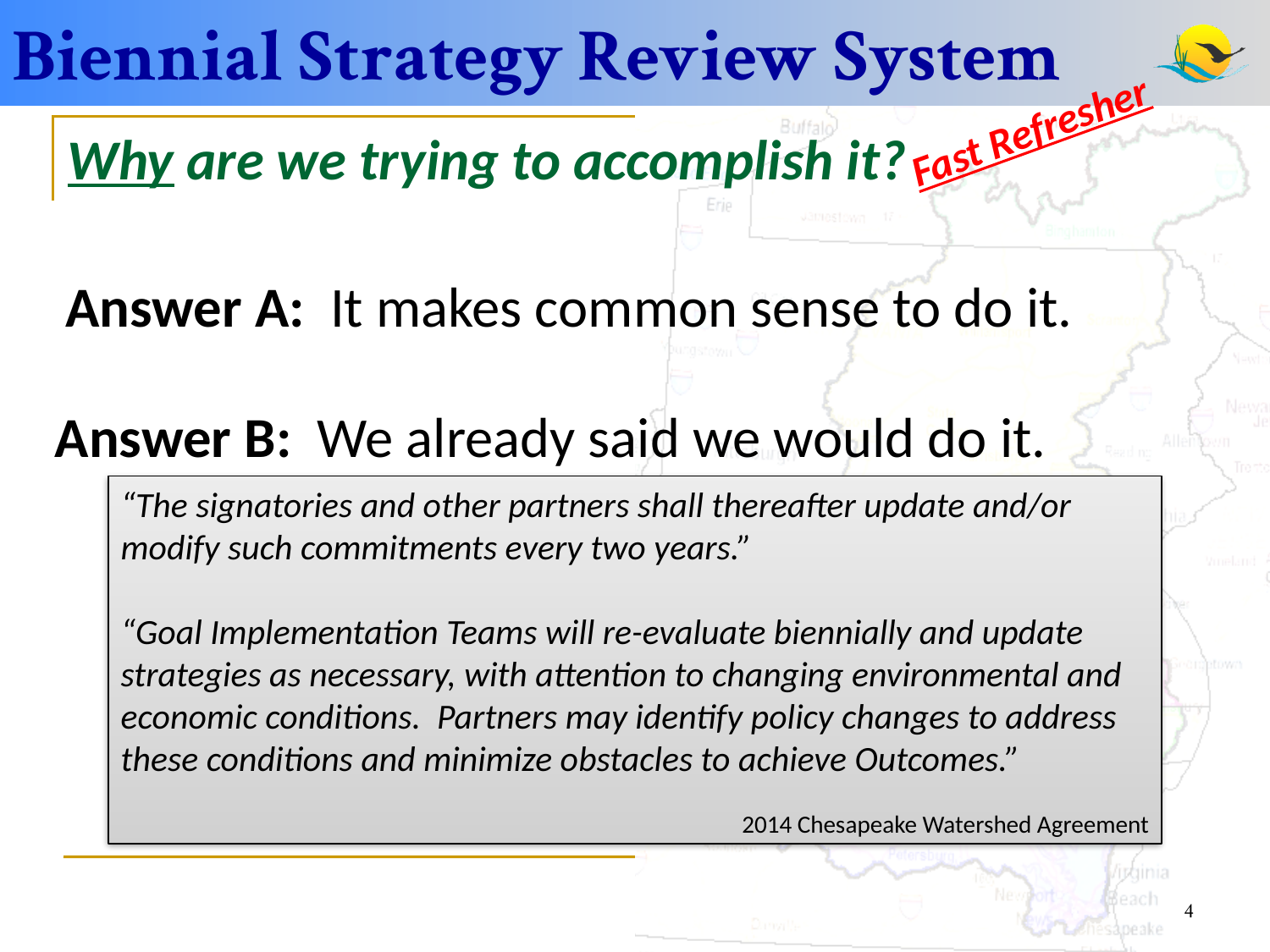

Biennial Strategy Review System
Fast Refresher
Why are we trying to accomplish it?
Answer A:  It makes common sense to do it.
Answer B:  We already said we would do it.
“The signatories and other partners shall thereafter update and/or modify such commitments every two years.”

“Goal Implementation Teams will re-evaluate biennially and update strategies as necessary, with attention to changing environmental and economic conditions.  Partners may identify policy changes to address these conditions and minimize obstacles to achieve Outcomes.”

2014 Chesapeake Watershed Agreement
4